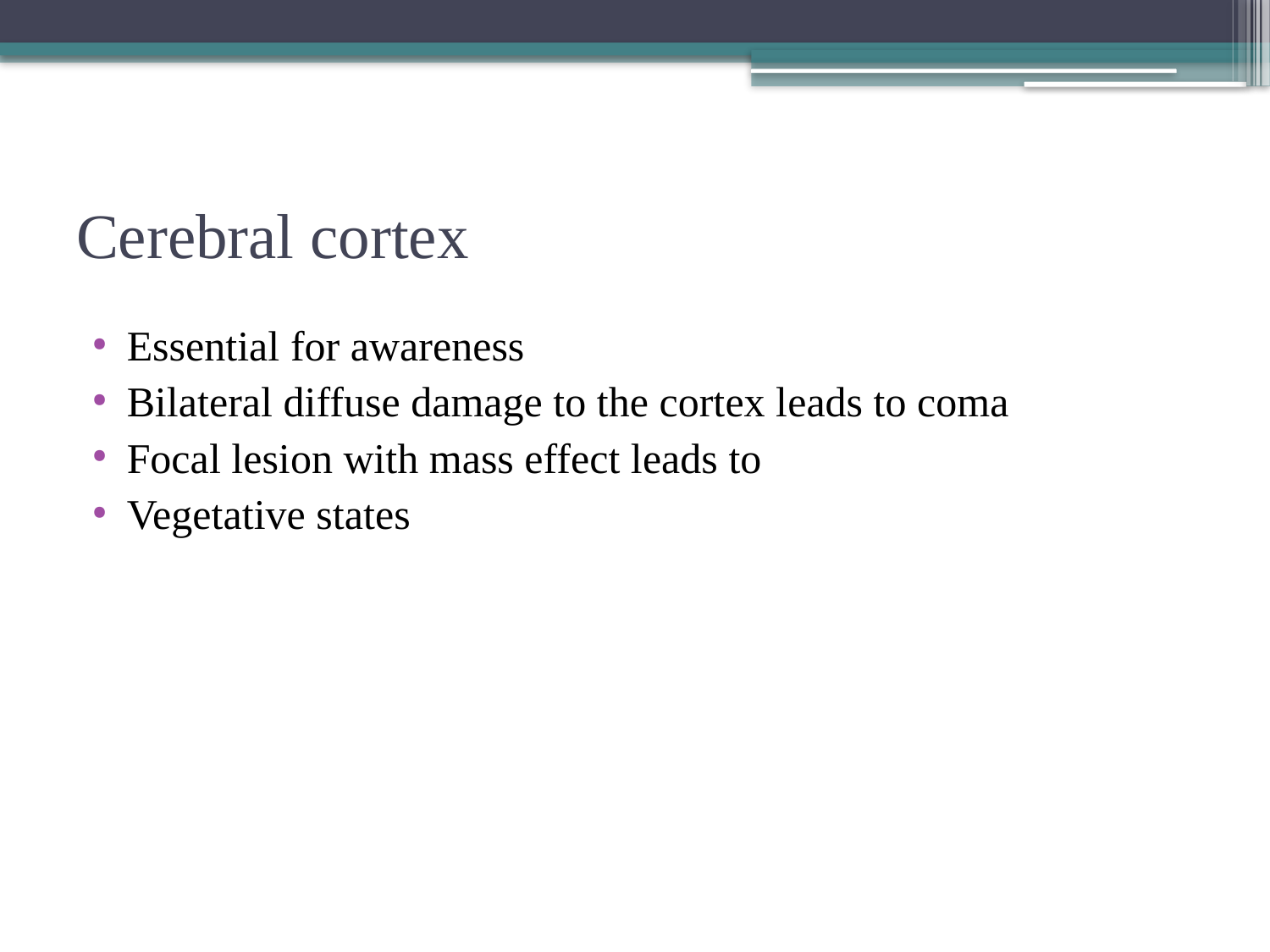

# Cerebral cortex
Essential for awareness
Bilateral diffuse damage to the cortex leads to coma
Focal lesion with mass effect leads to
Vegetative states